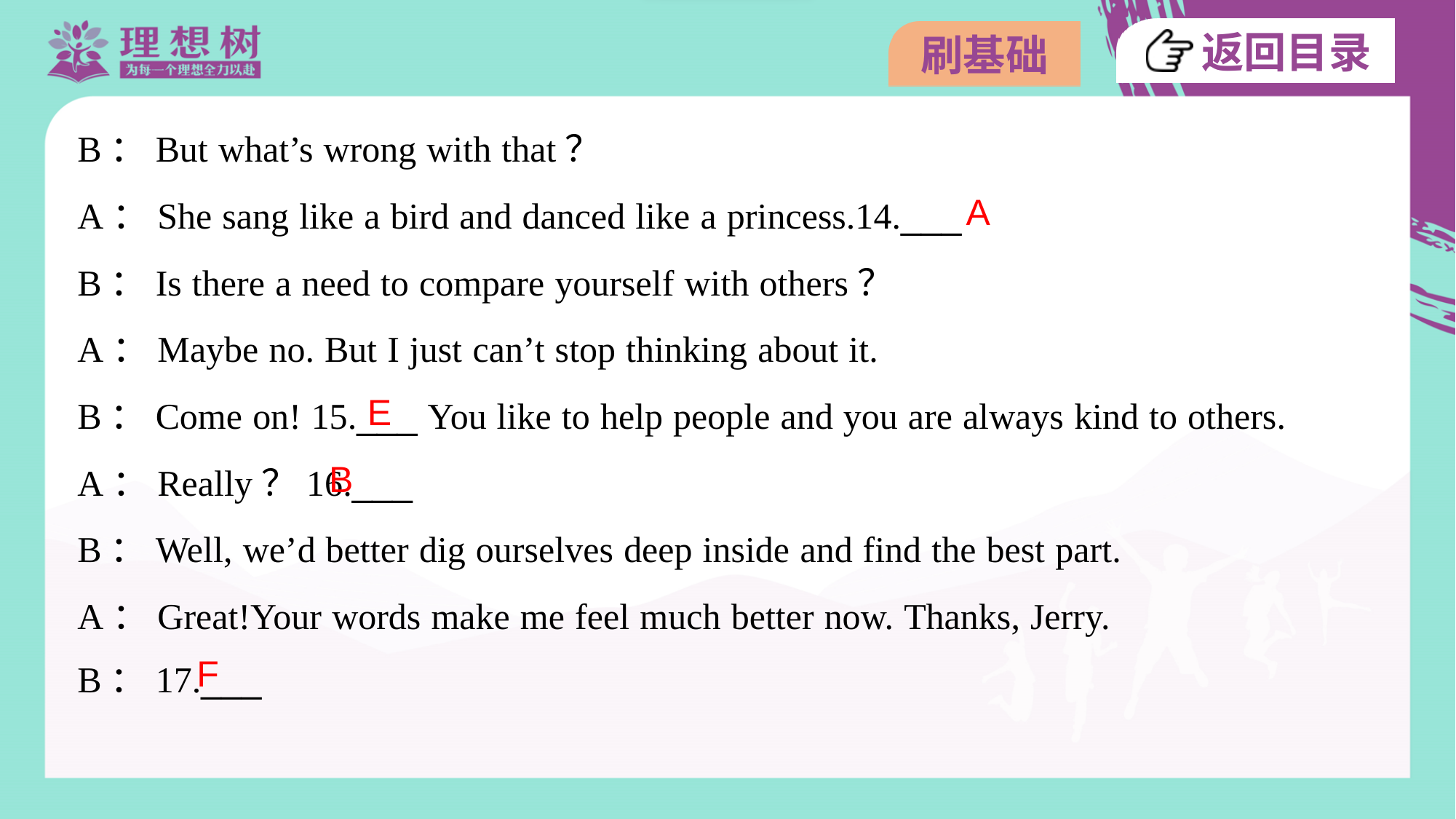

B：But what’s wrong with that？
A：She sang like a bird and danced like a princess.14.___
B：Is there a need to compare yourself with others？
A：Maybe no. But I just can’t stop thinking about it.
B：Come on! 15.___ You like to help people and you are always kind to others.
A：Really？16.___
B：Well, we’d better dig ourselves deep inside and find the best part.
A：Great!Your words make me feel much better now. Thanks, Jerry.
B：17.___#5.1.1
A
E
B
F